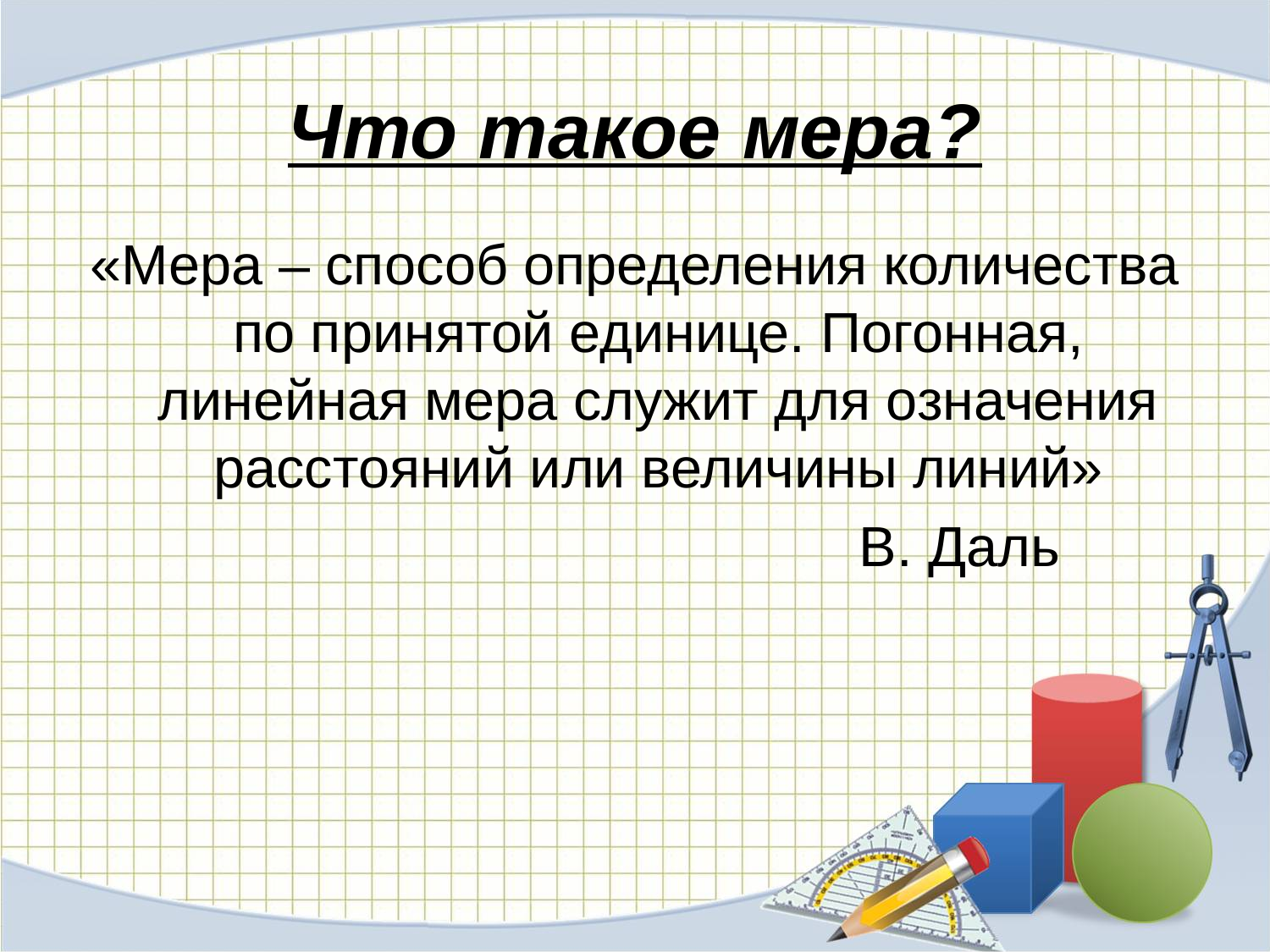

# Что такое мера?
«Мера – способ определения количества по принятой единице. Погонная, линейная мера служит для означения расстояний или величины линий»
                                                  В. Даль